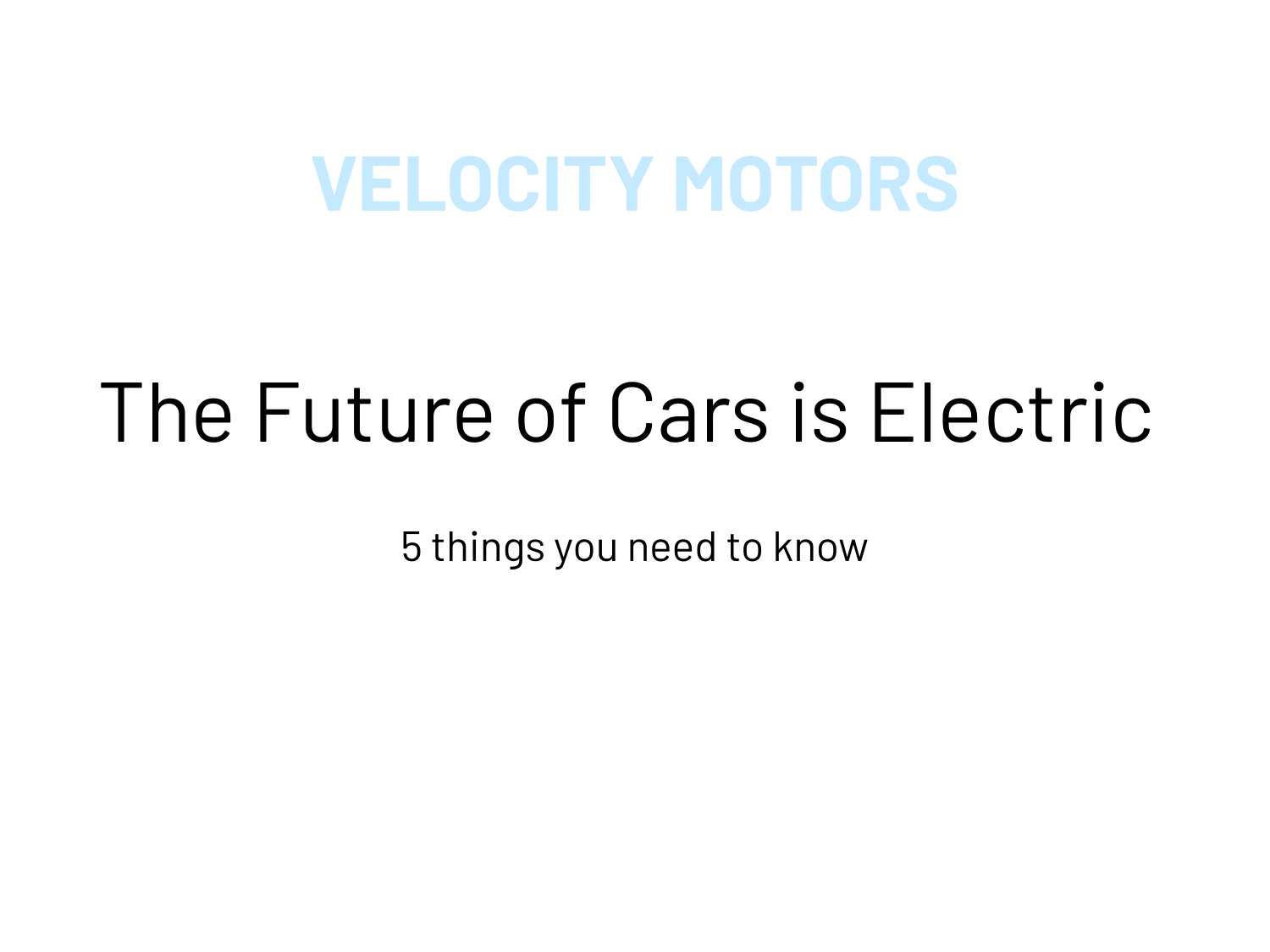

VELOCITY MOTORS
# The Future of Cars is Electric
5 things you need to know